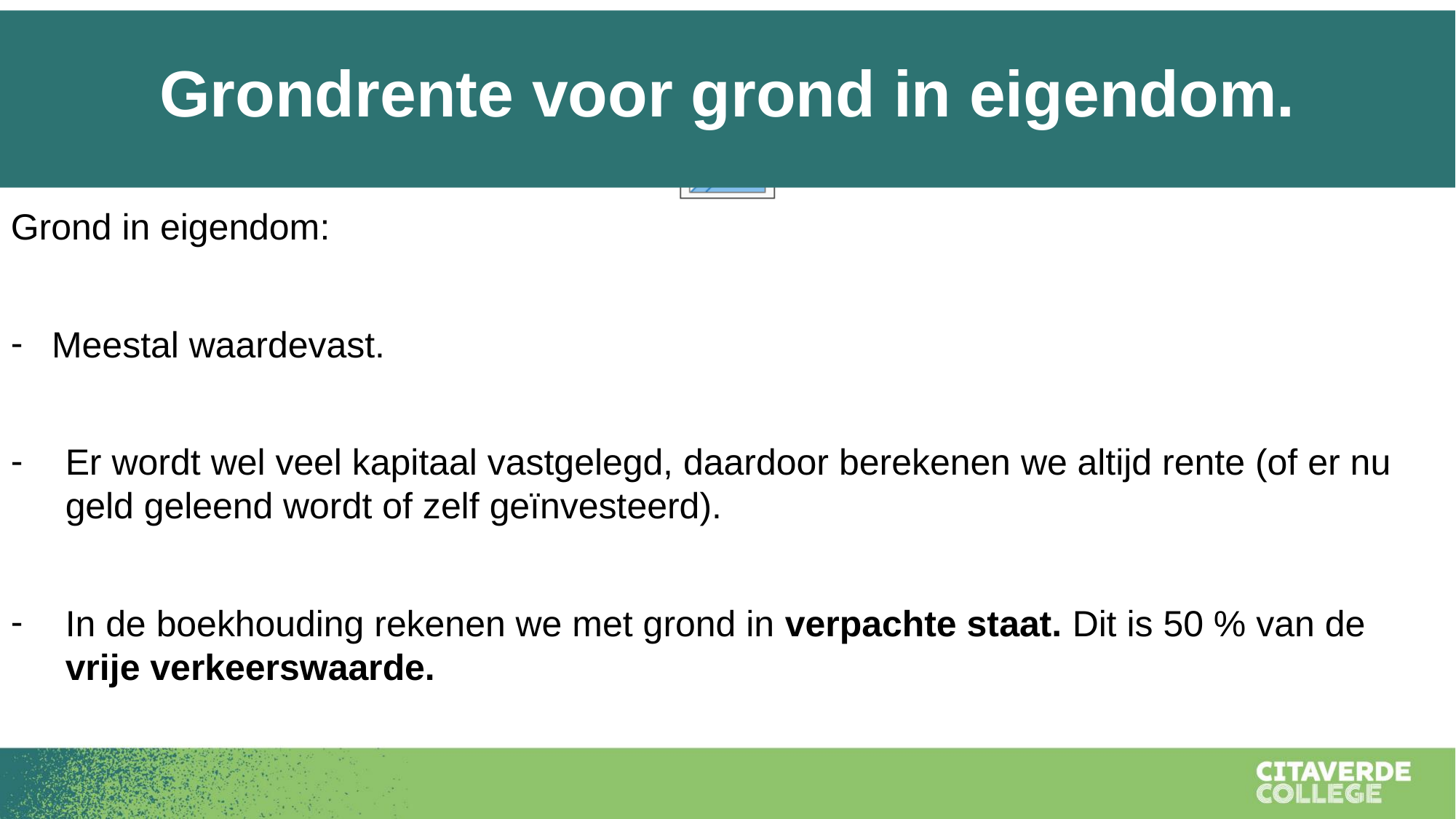

Grondrente voor grond in eigendom.
Grond in eigendom:

Meestal waardevast.

Er wordt wel veel kapitaal vastgelegd, daardoor berekenen we altijd rente (of er nu geld geleend wordt of zelf geïnvesteerd).

In de boekhouding rekenen we met grond in verpachte staat. Dit is 50 % van de vrije verkeerswaarde.